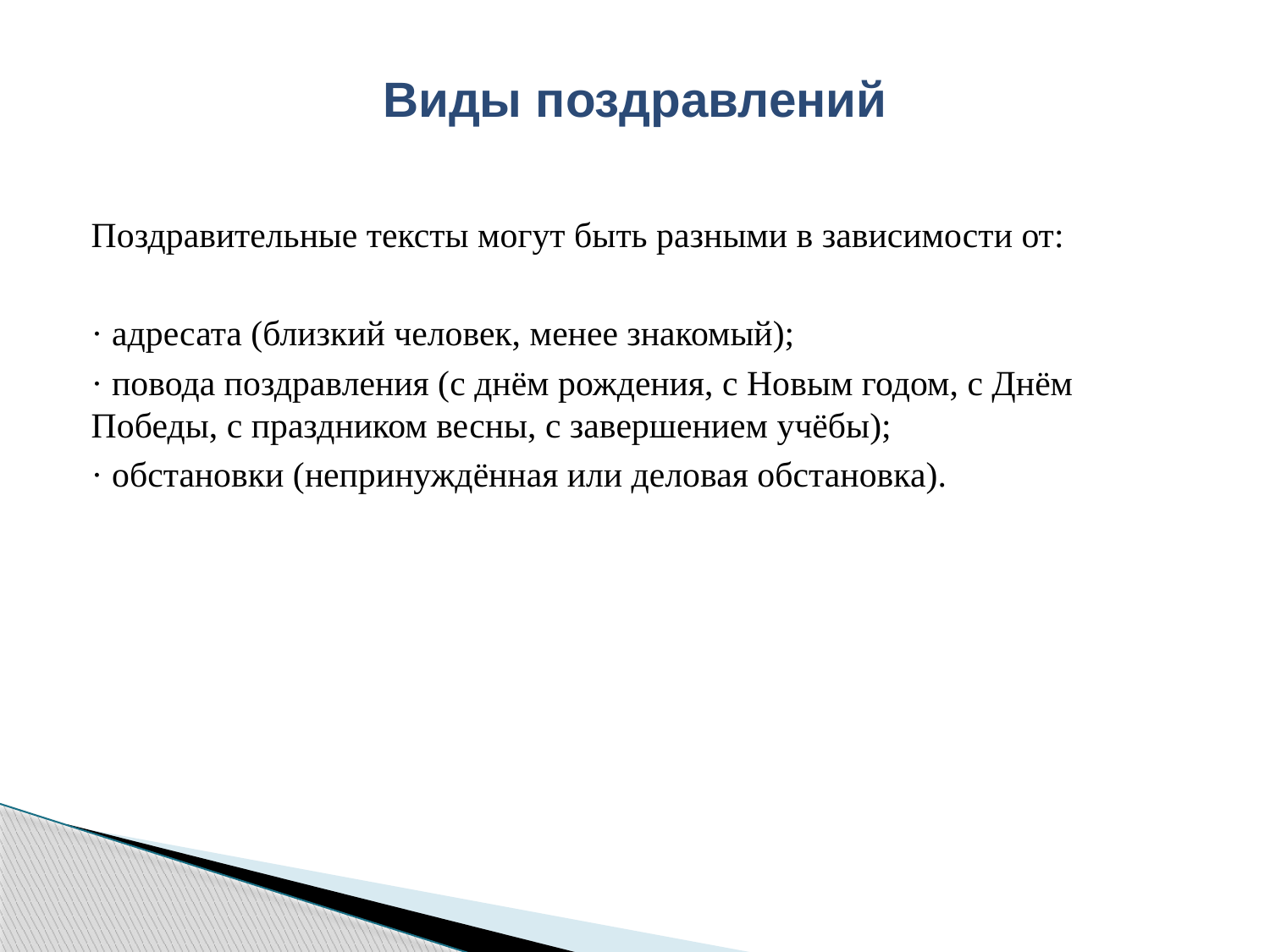

# Виды поздравлений
Поздравительные тексты могут быть разными в зависимости от:

· адресата (близкий человек, менее знакомый);
· повода поздравления (с днём рождения, с Новым годом, с Днём Победы, с праздником весны, с завершением учёбы);
· обстановки (непринуждённая или деловая обстановка).